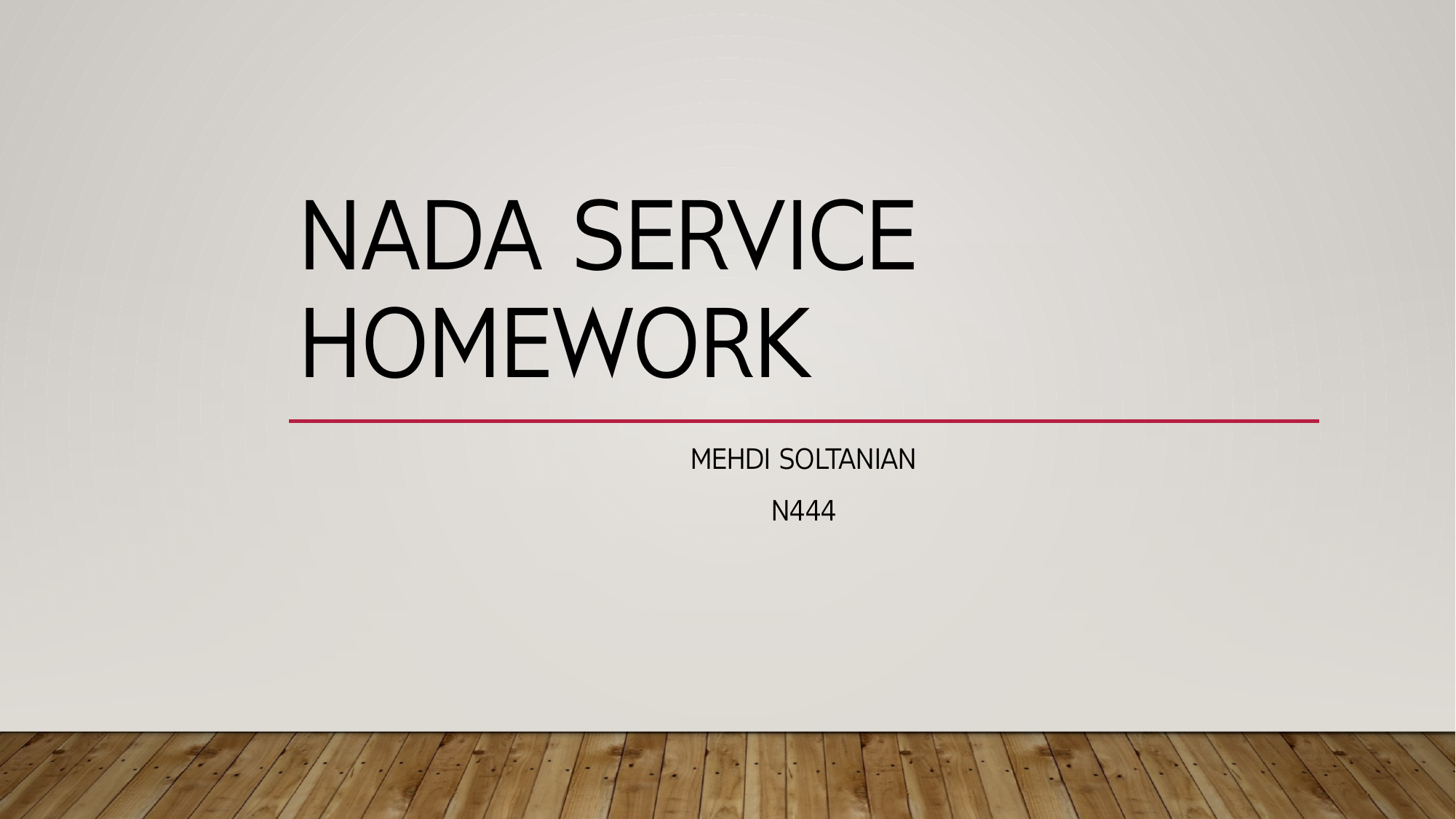

# NADA Service Homework
Mehdi Soltanian
N444